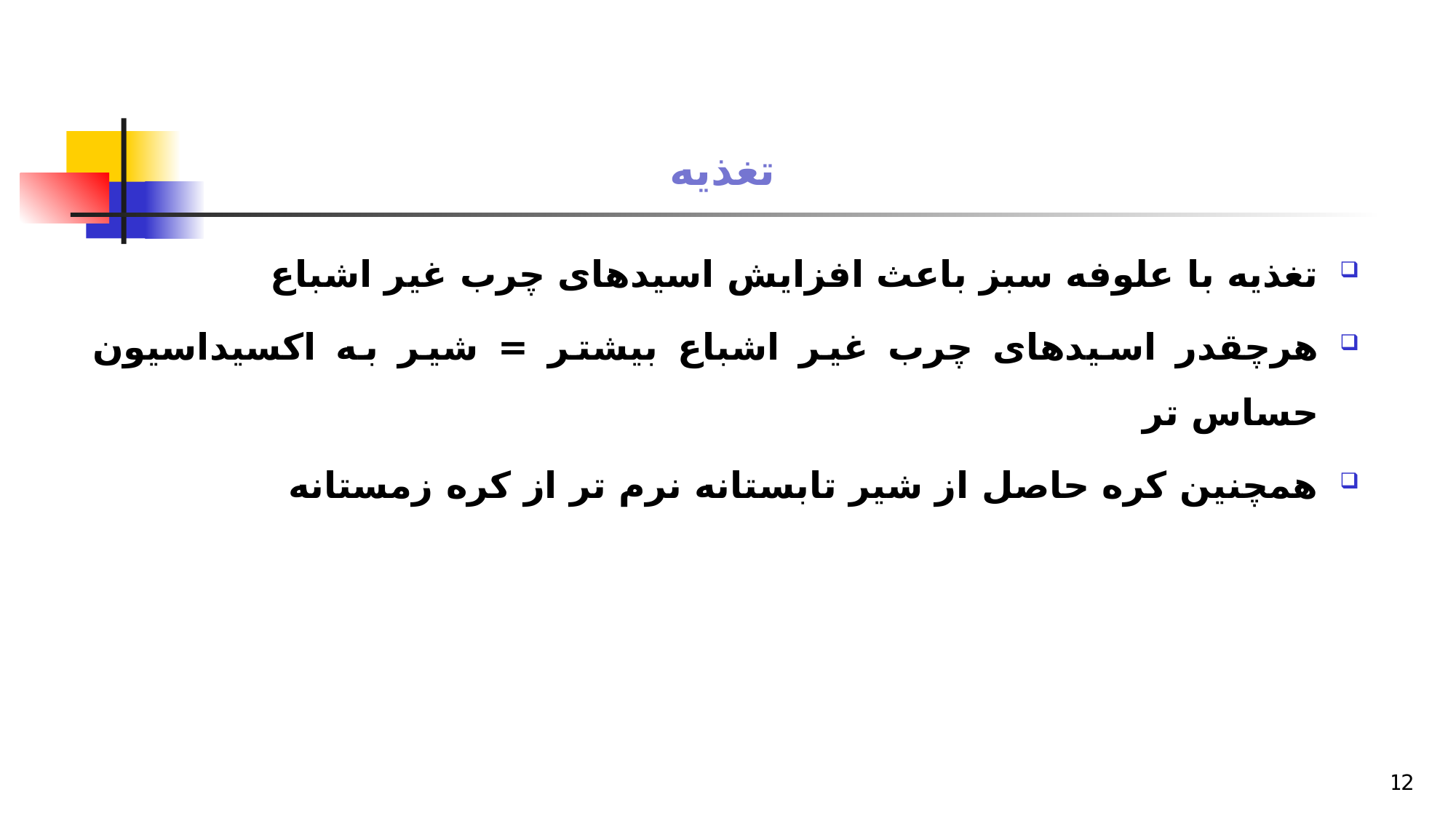

# تغذیه

تغذیه با علوفه سبز باعث افزایش اسیدهای چرب غیر اشباع
هرچقدر اسیدهای چرب غیر اشباع بیشتر = شیر به اکسیداسیون حساس تر
همچنین کره حاصل از شیر تابستانه نرم تر از کره زمستانه
12